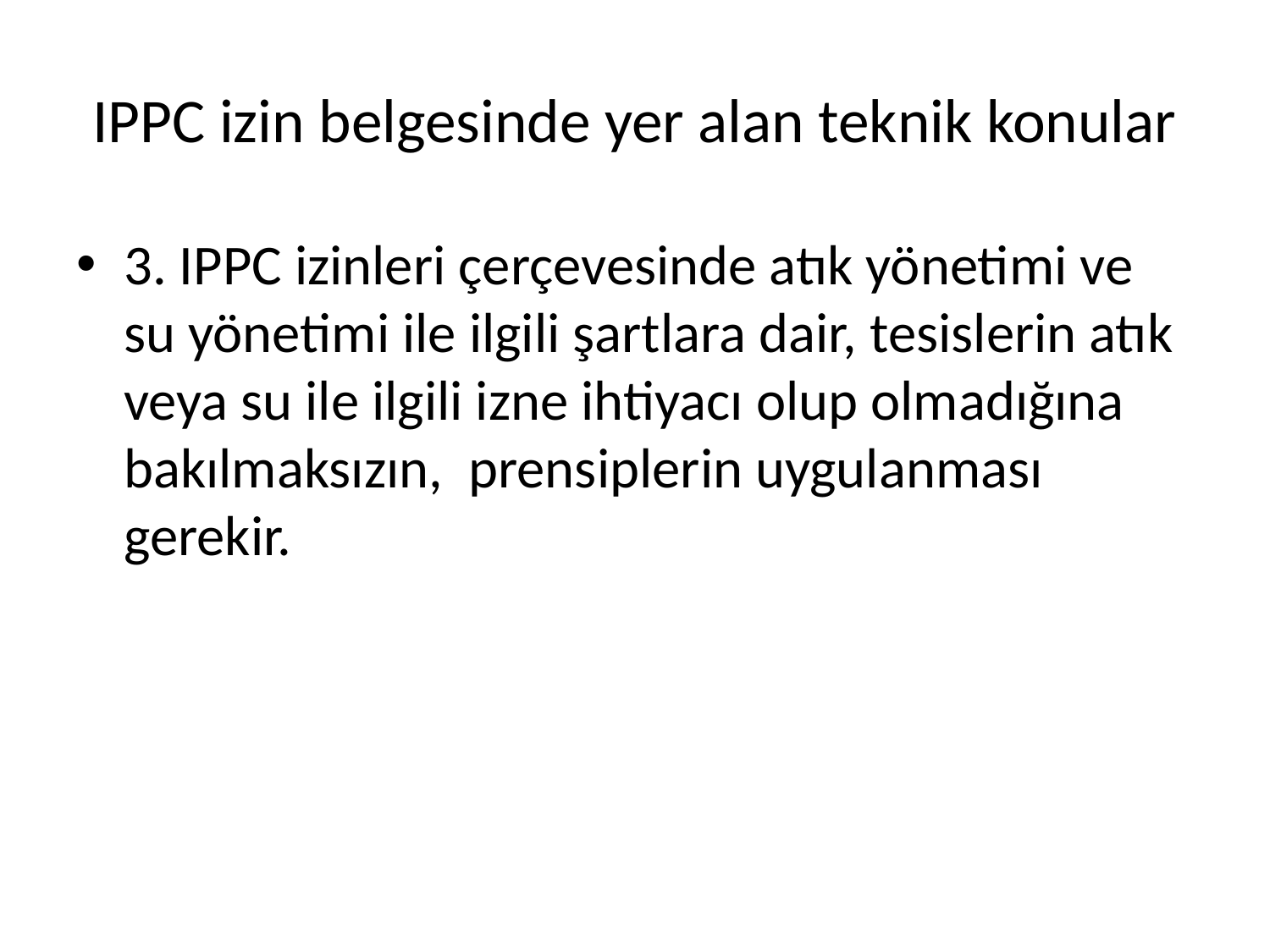

# IPPC izin belgesinde yer alan teknik konular
3. IPPC izinleri çerçevesinde atık yönetimi ve su yönetimi ile ilgili şartlara dair, tesislerin atık veya su ile ilgili izne ihtiyacı olup olmadığına bakılmaksızın,  prensiplerin uygulanması gerekir.